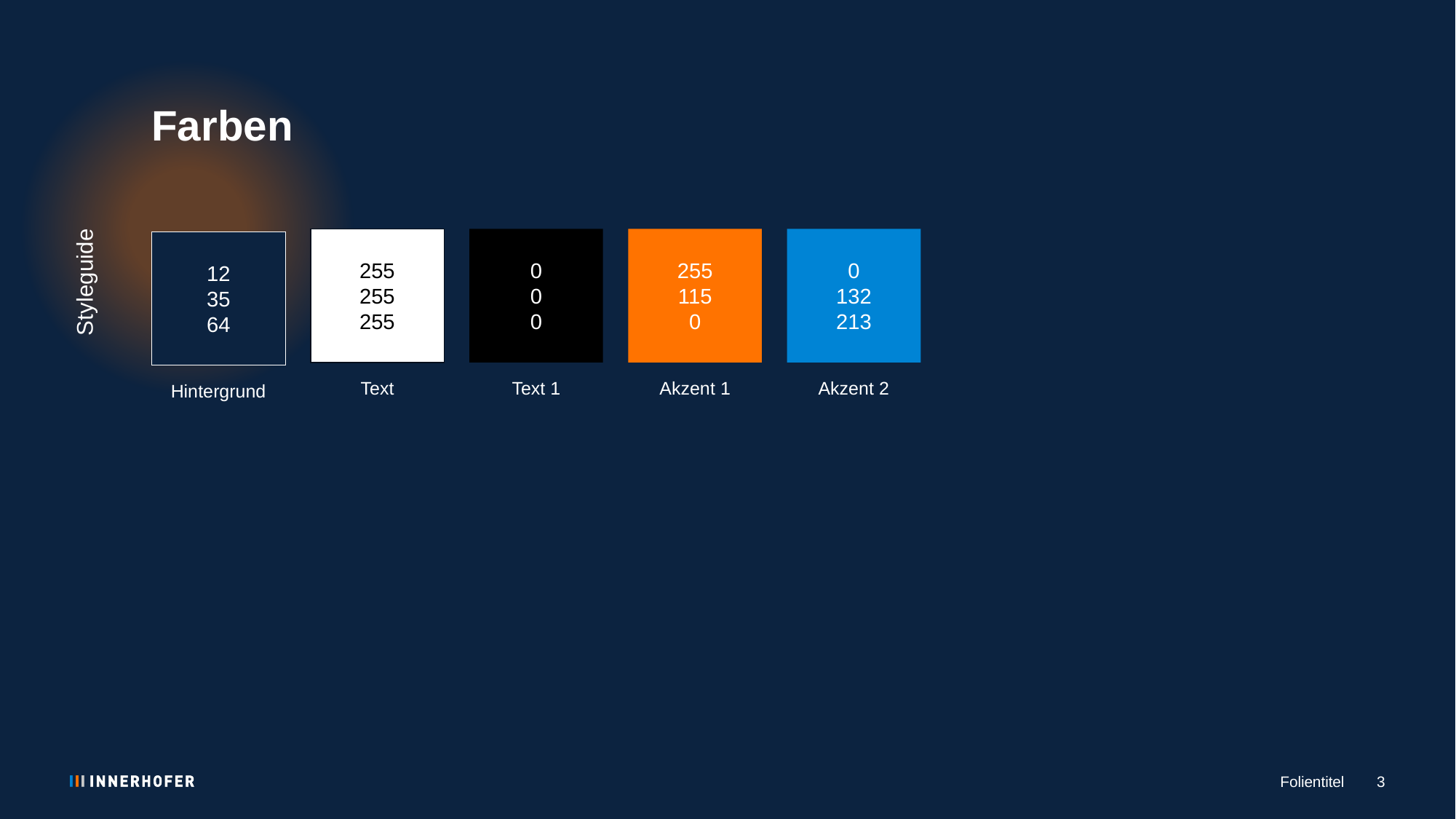

# Farben
255
115
0
0
132
213
255
255
255
0
0
0
12
35
64
Akzent 1
Akzent 2
Text
Text 1
Hintergrund
Styleguide
Folientitel
3